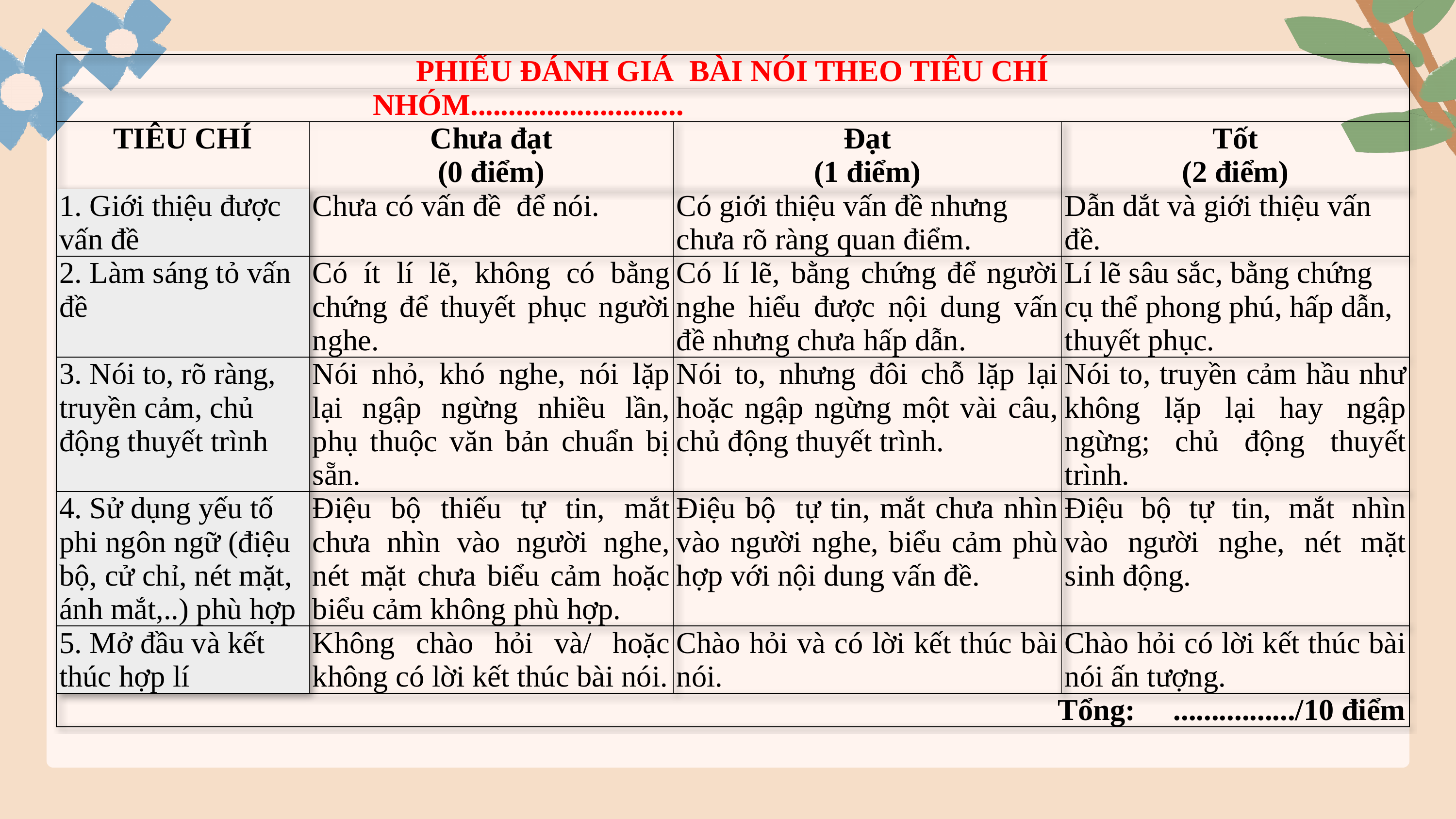

| PHIẾU ĐÁNH GIÁ BÀI NÓI THEO TIÊU CHÍ |  |  |  |
| --- | --- | --- | --- |
| NHÓM............................ |  |  |  |
| TIÊU CHÍ | Chưa đạt (0 điểm) | Đạt (1 điểm) | Tốt (2 điểm) |
| 1. Giới thiệu được vấn đề | Chưa có vấn đề để nói. | Có giới thiệu vấn đề nhưng chưa rõ ràng quan điểm. | Dẫn dắt và giới thiệu vấn đề. |
| 2. Làm sáng tỏ vấn đề | Có ít lí lẽ, không có bằng chứng để thuyết phục người nghe. | Có lí lẽ, bằng chứng để người nghe hiểu được nội dung vấn đề nhưng chưa hấp dẫn. | Lí lẽ sâu sắc, bằng chứng cụ thể phong phú, hấp dẫn, thuyết phục. |
| 3. Nói to, rõ ràng, truyền cảm, chủ động thuyết trình | Nói nhỏ, khó nghe, nói lặp lại ngập ngừng nhiều lần, phụ thuộc văn bản chuẩn bị sẵn. | Nói to, nhưng đôi chỗ lặp lại hoặc ngập ngừng một vài câu, chủ động thuyết trình. | Nói to, truyền cảm hầu như không lặp lại hay ngập ngừng; chủ động thuyết trình. |
| 4. Sử dụng yếu tố phi ngôn ngữ (điệu bộ, cử chỉ, nét mặt, ánh mắt,..) phù hợp | Điệu bộ thiếu tự tin, mắt chưa nhìn vào người nghe, nét mặt chưa biểu cảm hoặc biểu cảm không phù hợp. | Điệu bộ tự tin, mắt chưa nhìn vào người nghe, biểu cảm phù hợp với nội dung vấn đề. | Điệu bộ tự tin, mắt nhìn vào người nghe, nét mặt sinh động. |
| 5. Mở đầu và kết thúc hợp lí | Không chào hỏi và/ hoặc không có lời kết thúc bài nói. | Chào hỏi và có lời kết thúc bài nói. | Chào hỏi có lời kết thúc bài nói ấn tượng. |
| Tổng: ................/10 điểm |  |  |  |